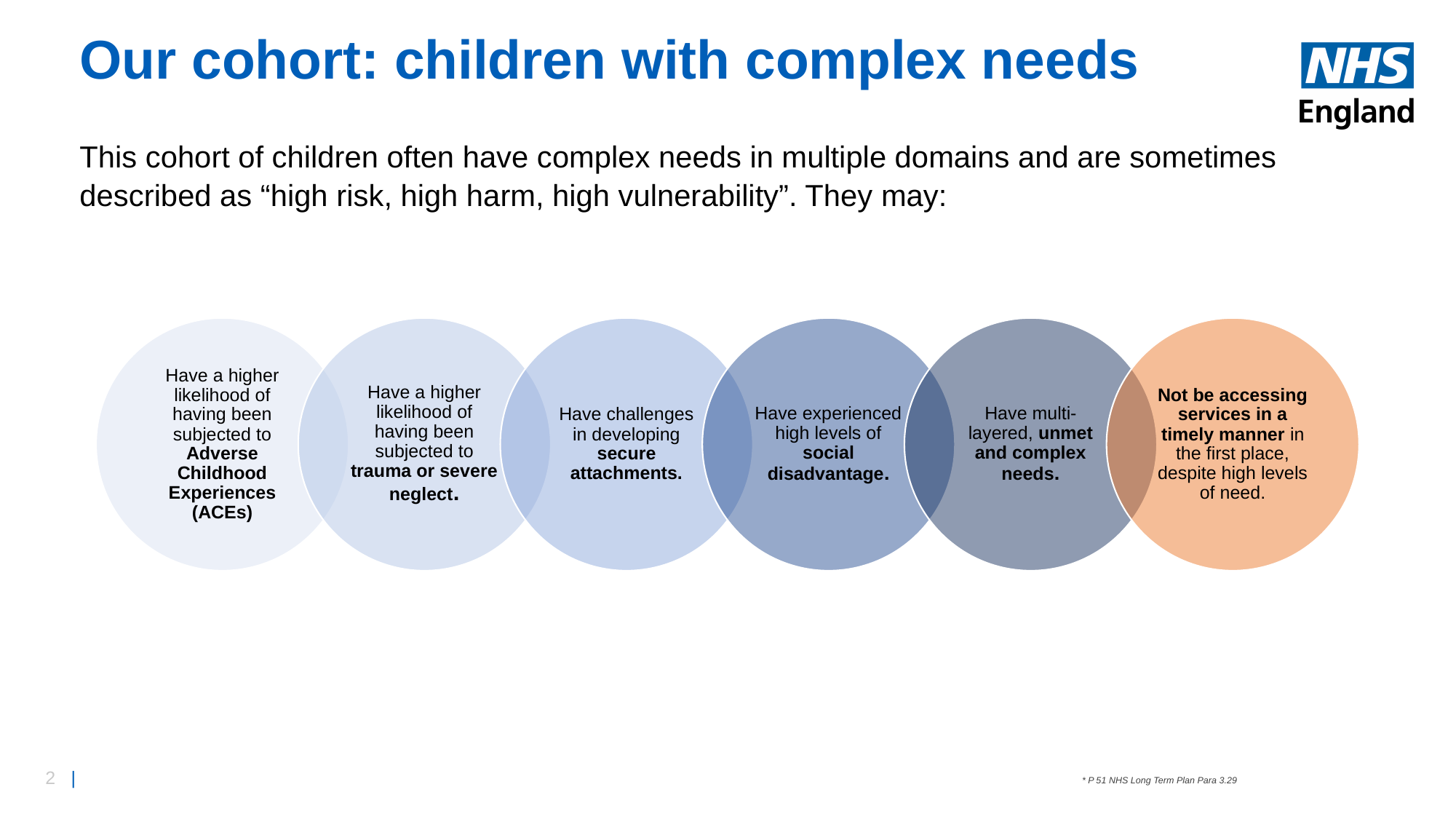

# Our cohort: children with complex needs
This cohort of children often have complex needs in multiple domains and are sometimes described as “high risk, high harm, high vulnerability”. They may:

Have a higher likelihood of having been subjected to Adverse Childhood Experiences (ACEs)
Have a higher likelihood of having been subjected to trauma or severe neglect.
Have challenges in developing secure attachments.
Have experienced high levels of social disadvantage.
Have multi-layered, unmet and complex needs.
Not be accessing services in a timely manner in the first place, despite high levels of need.
* P 51 NHS Long Term Plan Para 3.29